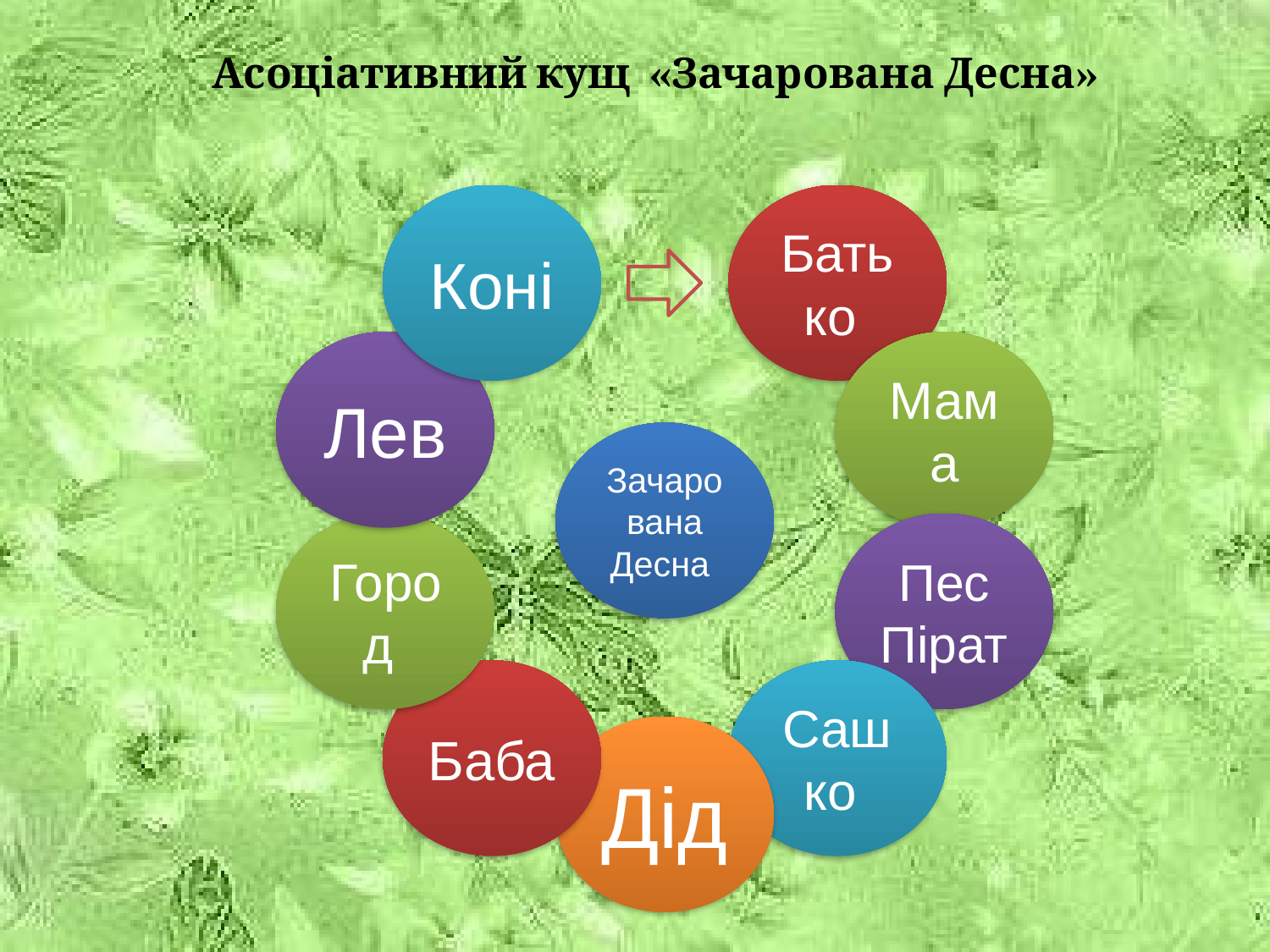

Асоціативний кущ  «Зачарована Десна»
Зачарована Десна
Батько
Мама
Пес Пірат
Сашко
Дід
Баба
Город
Лев
Коні